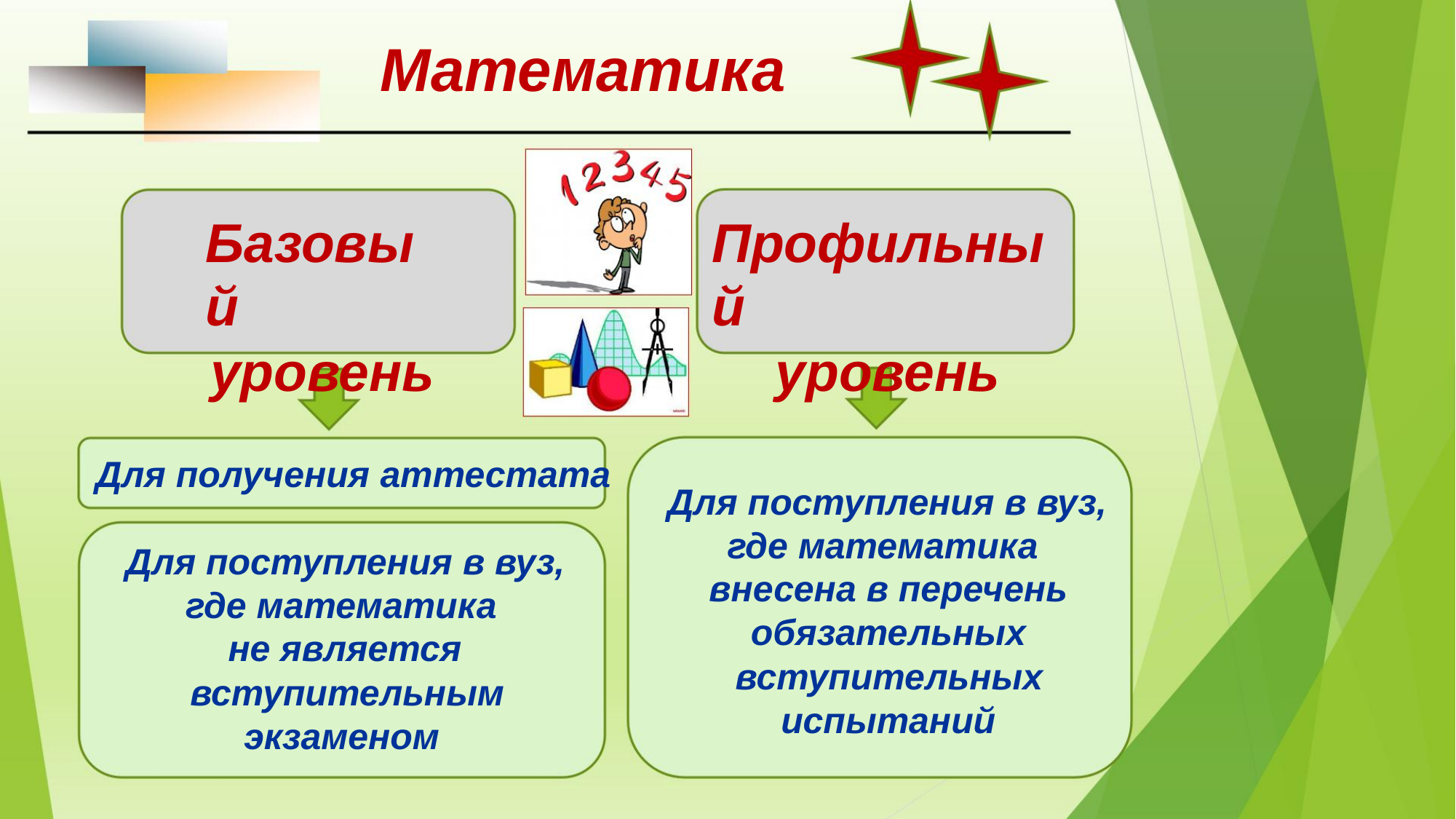

Математика
Базовый
уровень
Профильный
уровень
Для получения аттестата
Для поступления в вуз,
где математика
внесена в перечень
обязательных
Для поступления в вуз,
где математика
не является
вступительных
испытаний
вступительным
экзаменом